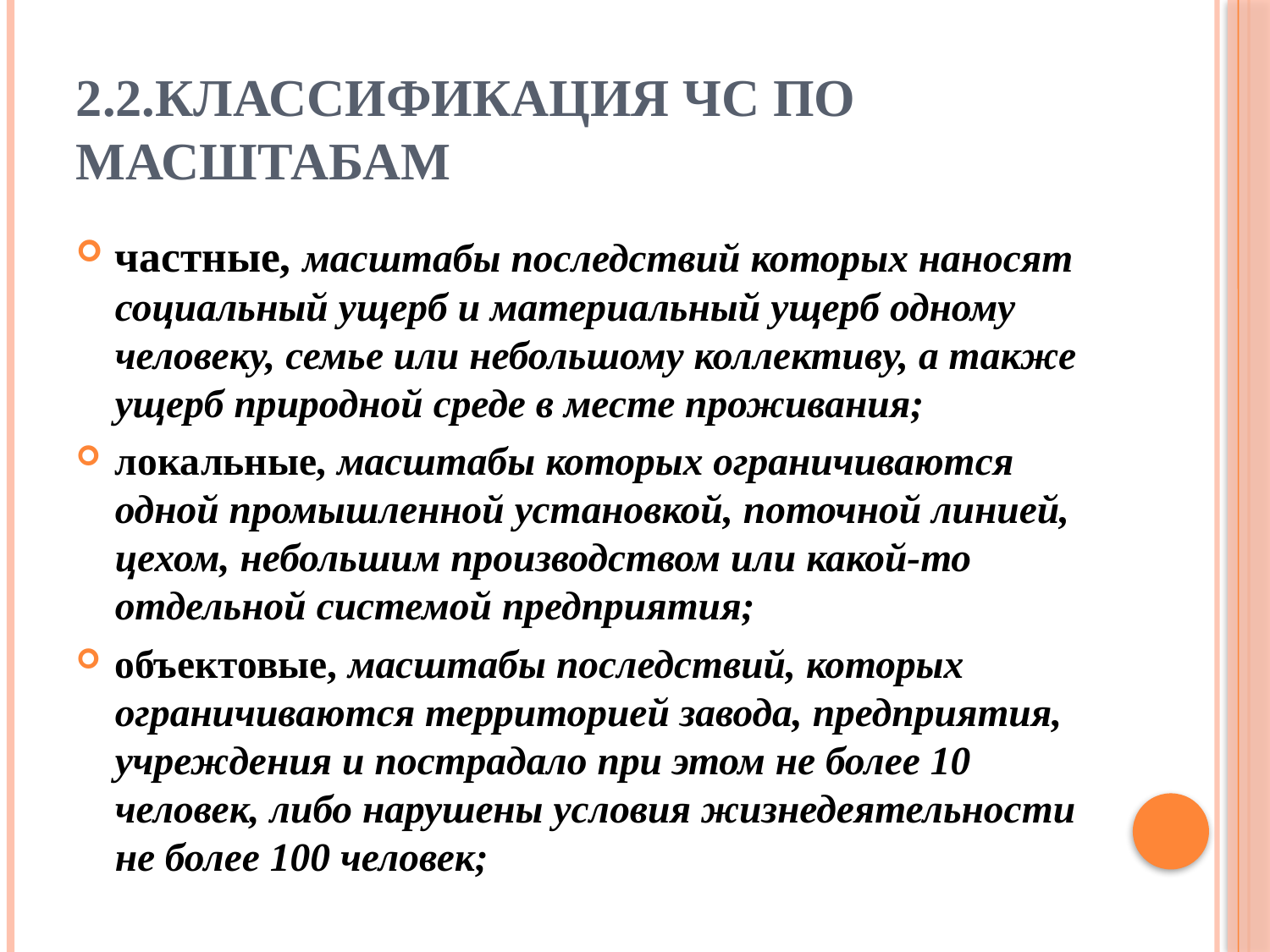

# 2.2.Классификация ЧС по масштабам
частные, масштабы последствий которых наносят  социальный ущерб и материальный ущерб одному человеку, семье или небольшому коллективу, а также ущерб природной среде в месте проживания;
локальные, масштабы которых ограничиваются одной промышленной установкой, поточной линией, цехом, небольшим производством или какой-то отдельной системой предприятия;
объектовые, масштабы последствий, которых ограничиваются территорией завода, предприятия, учреждения и пострадало при этом не более 10 человек, либо нарушены условия жизнедеятельности не более 100 человек;